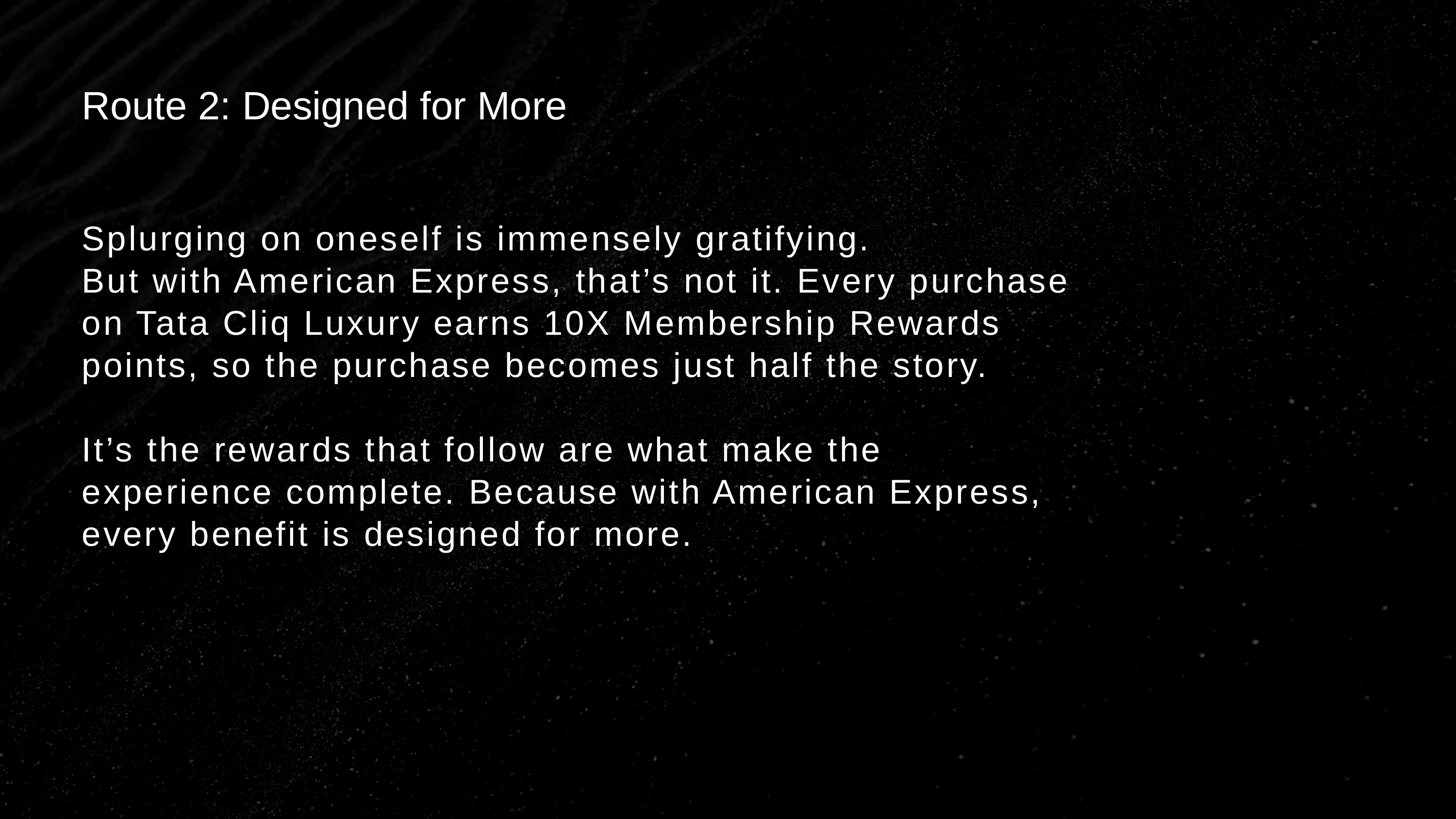

Route 2: Designed for More
Splurging on oneself is immensely gratifying.
But with American Express, that’s not it. Every purchase on Tata Cliq Luxury earns 10X Membership Rewards points, so the purchase becomes just half the story.

It’s the rewards that follow are what make the experience complete. Because with American Express, every benefit is designed for more.